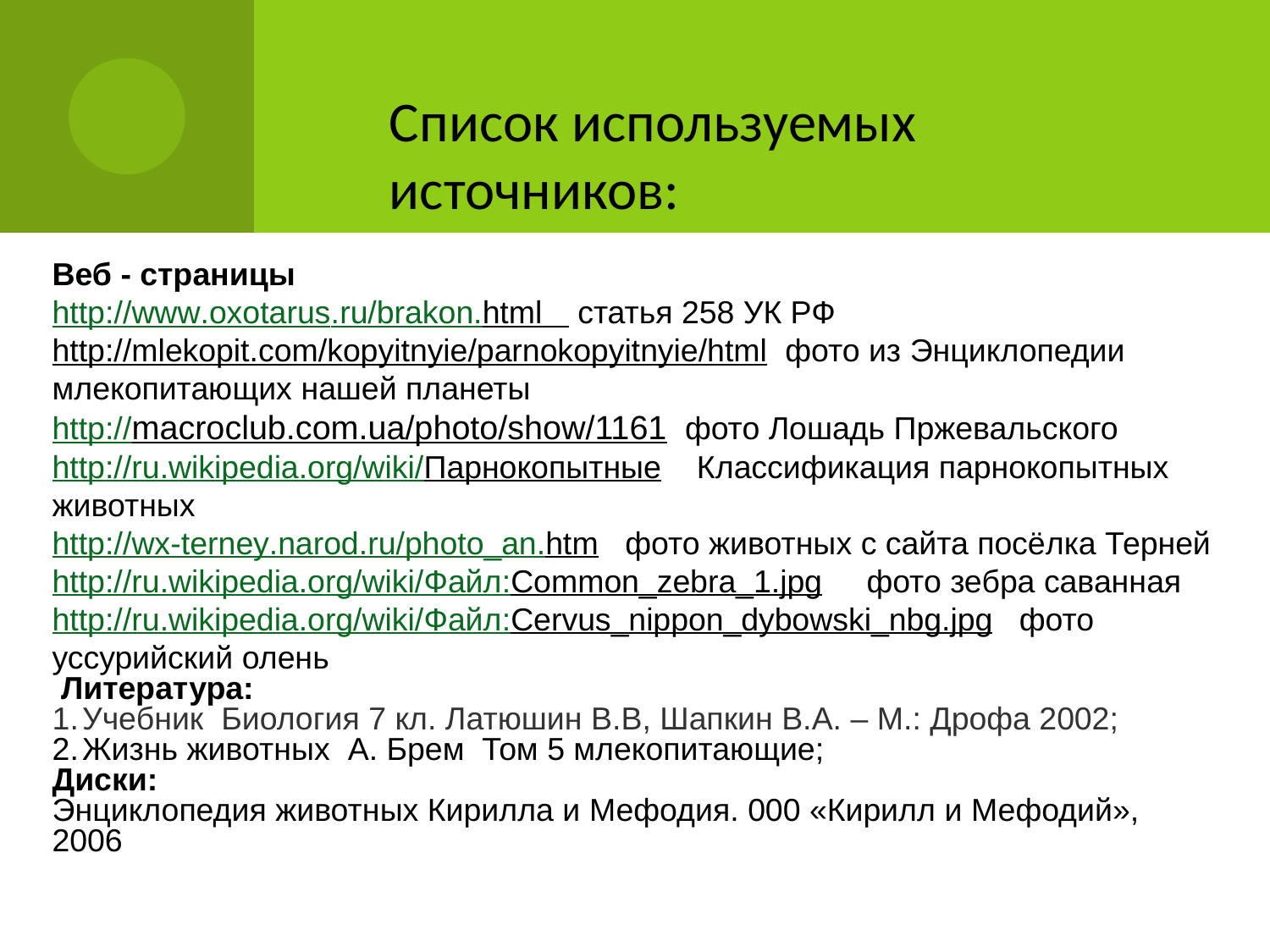

Список используемых источников:
Веб - страницы
http://www.oxotarus.ru/brakon.html    статья 258 УК РФ
http://mlekopit.com/kopyitnyie/parnokopyitnyie/html  фото из Энциклопедии млекопитающих нашей планеты
http://macroclub.com.ua/photo/show/1161  фото Лошадь Пржевальского
http://ru.wikipedia.org/wiki/Парнокопытные    Классификация парнокопытных животных
http://wx-terney.narod.ru/photo_an.htm   фото животных с сайта посёлка Терней
http://ru.wikipedia.org/wiki/Файл:Common_zebra_1.jpg     фото зебра саванная
http://ru.wikipedia.org/wiki/Файл:Cervus_nippon_dybowski_nbg.jpg   фото уссурийский олень
 Литература:
Учебник  Биология 7 кл. Латюшин В.В, Шапкин В.А. – М.: Дрофа 2002;
Жизнь животных  А. Брем  Том 5 млекопитающие;
Диски:
Энциклопедия животных Кирилла и Мефодия. 000 «Кирилл и Мефодий», 2006